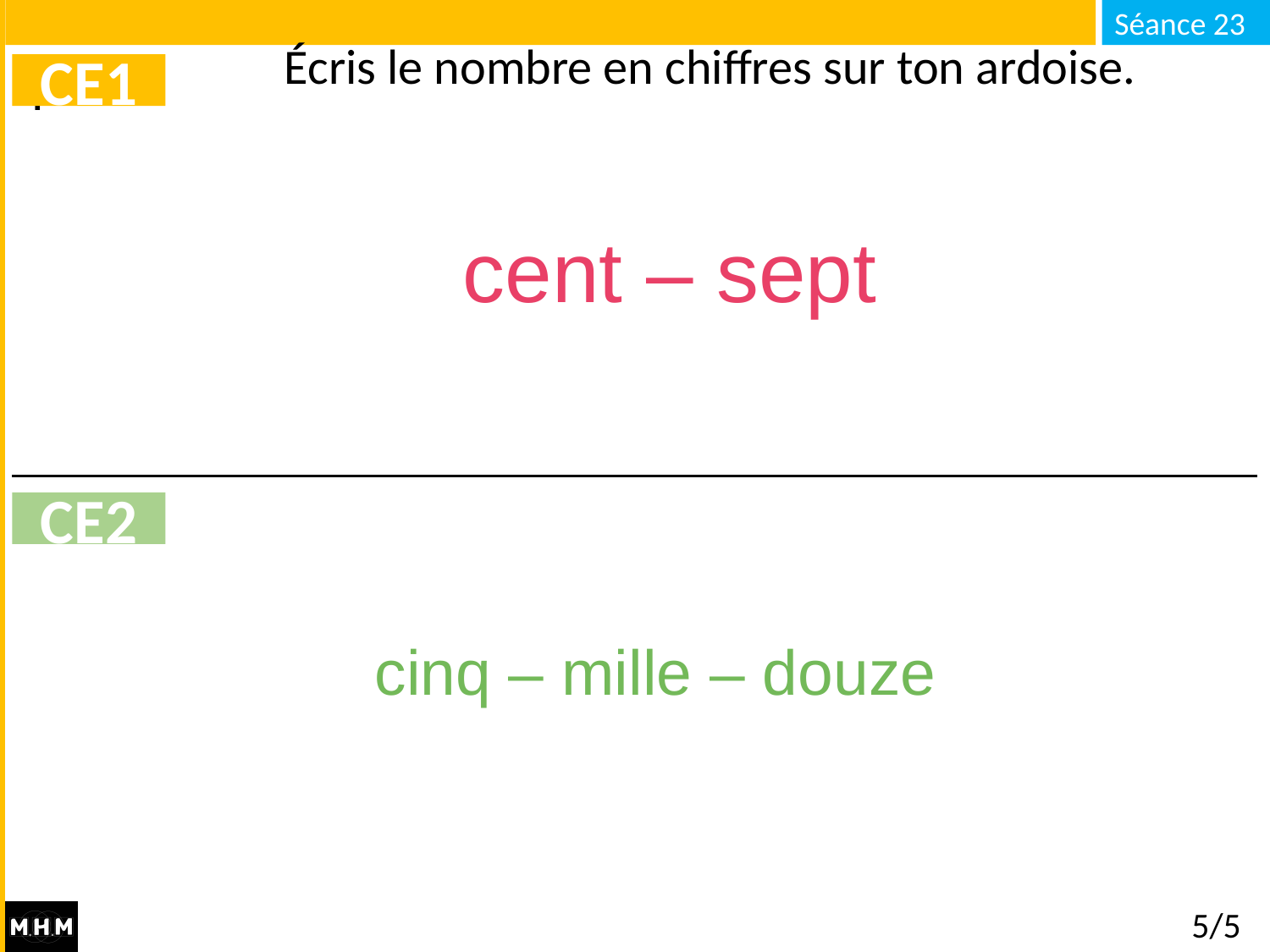

# Écris le nombre en chiffres sur ton ardoise.
CE1
cent – sept
CE2
cinq – mille – douze
5/5